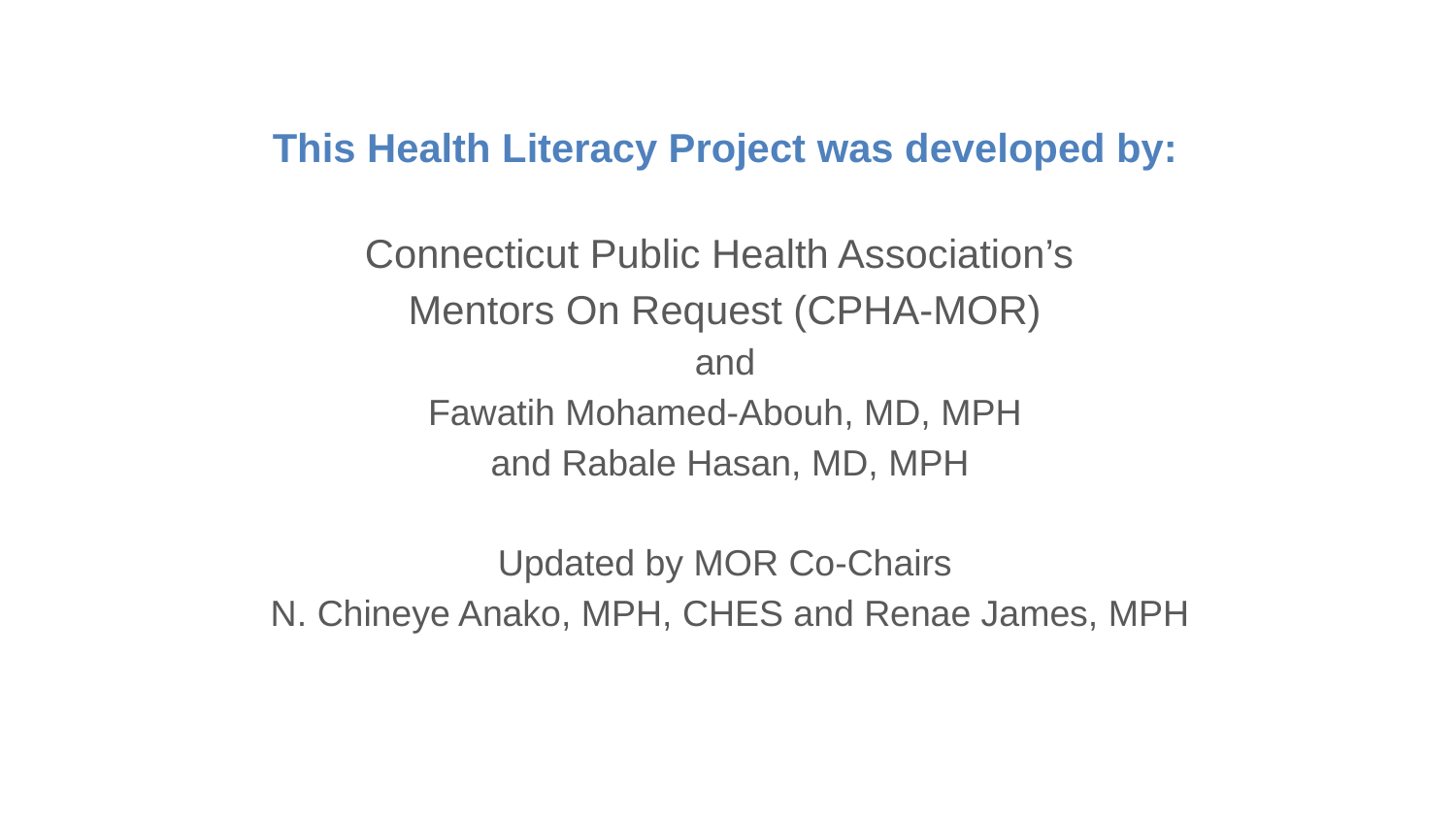

# This Health Literacy Project was developed by: Connecticut Public Health Association’s Mentors On Request (CPHA-MOR) and Fawatih Mohamed-Abouh, MD, MPH and Rabale Hasan, MD, MPH Updated by MOR Co-Chairs N. Chineye Anako, MPH, CHES and Renae James, MPH